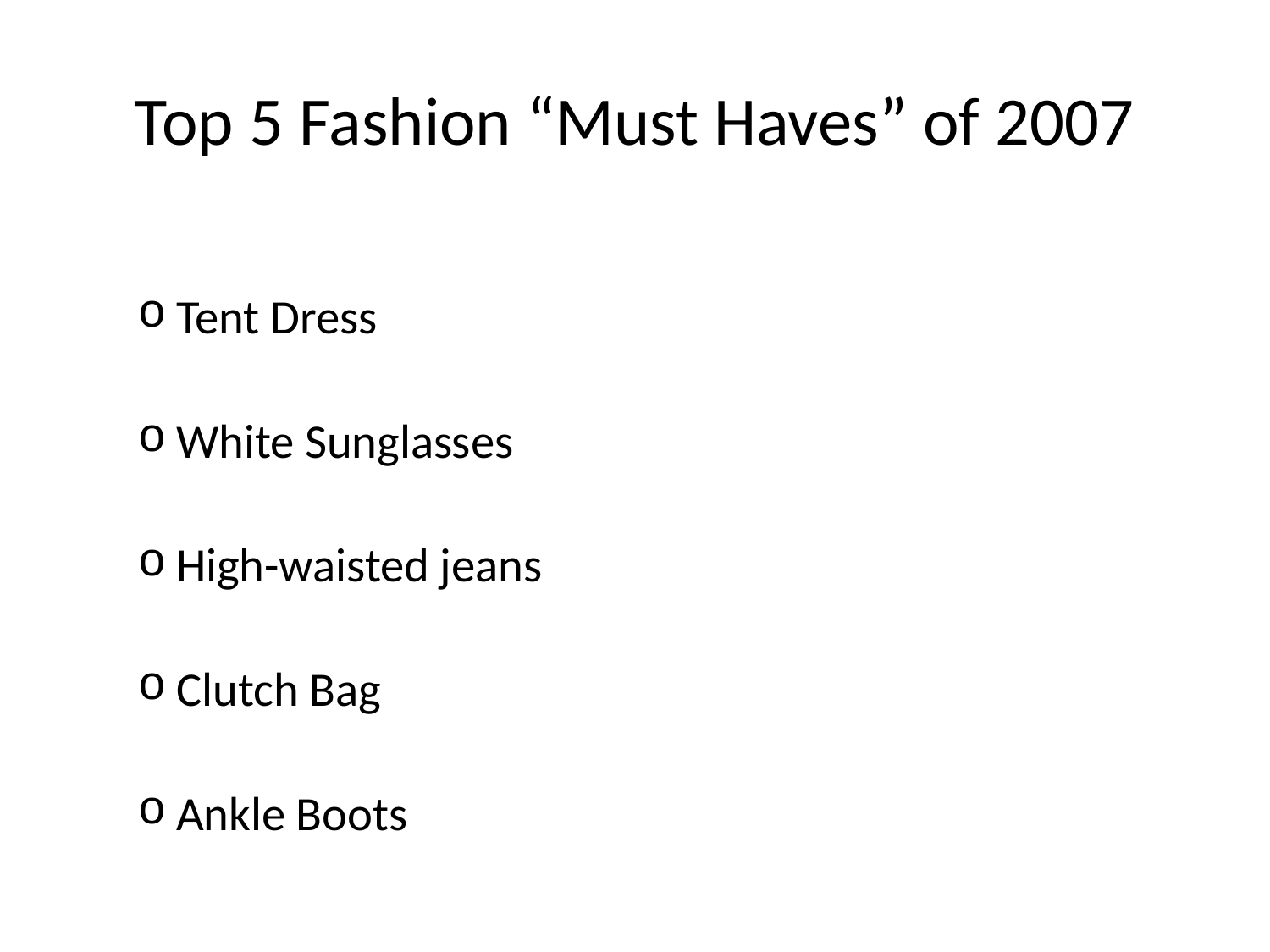

# Top 5 Fashion “Must Haves” of 2007
Tent Dress
White Sunglasses
High-waisted jeans
Clutch Bag
Ankle Boots